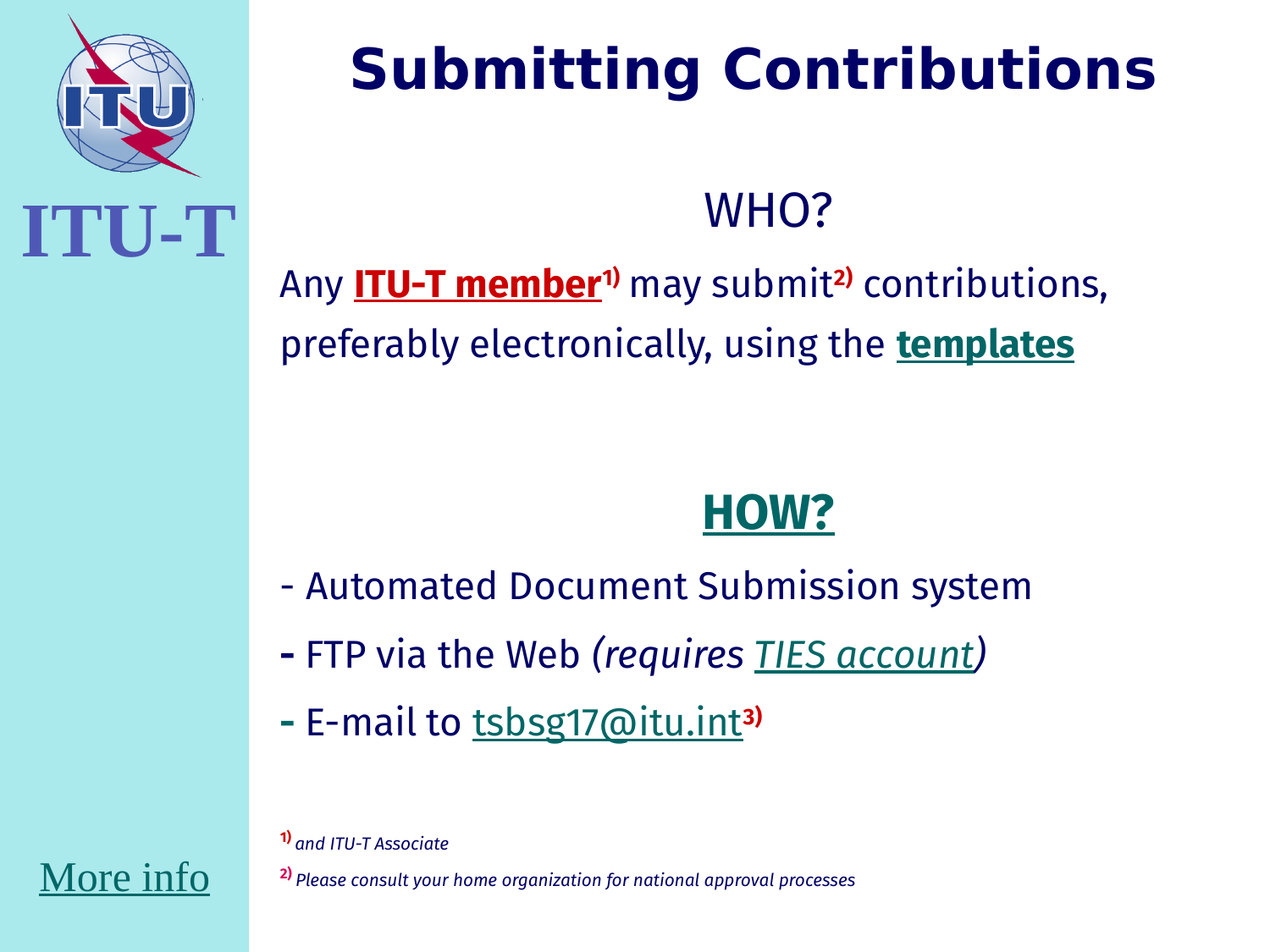

# Submitting Contributions
WHO?
Any ITU-T member1) may submit2) contributions, preferably electronically, using the templates

HOW?
- Automated Document Submission system
- FTP via the Web (requires TIES account)
- E-mail to tsbsg17@itu.int3)

1) and ITU-T Associate
2) Please consult your home organization for national approval processes

More info